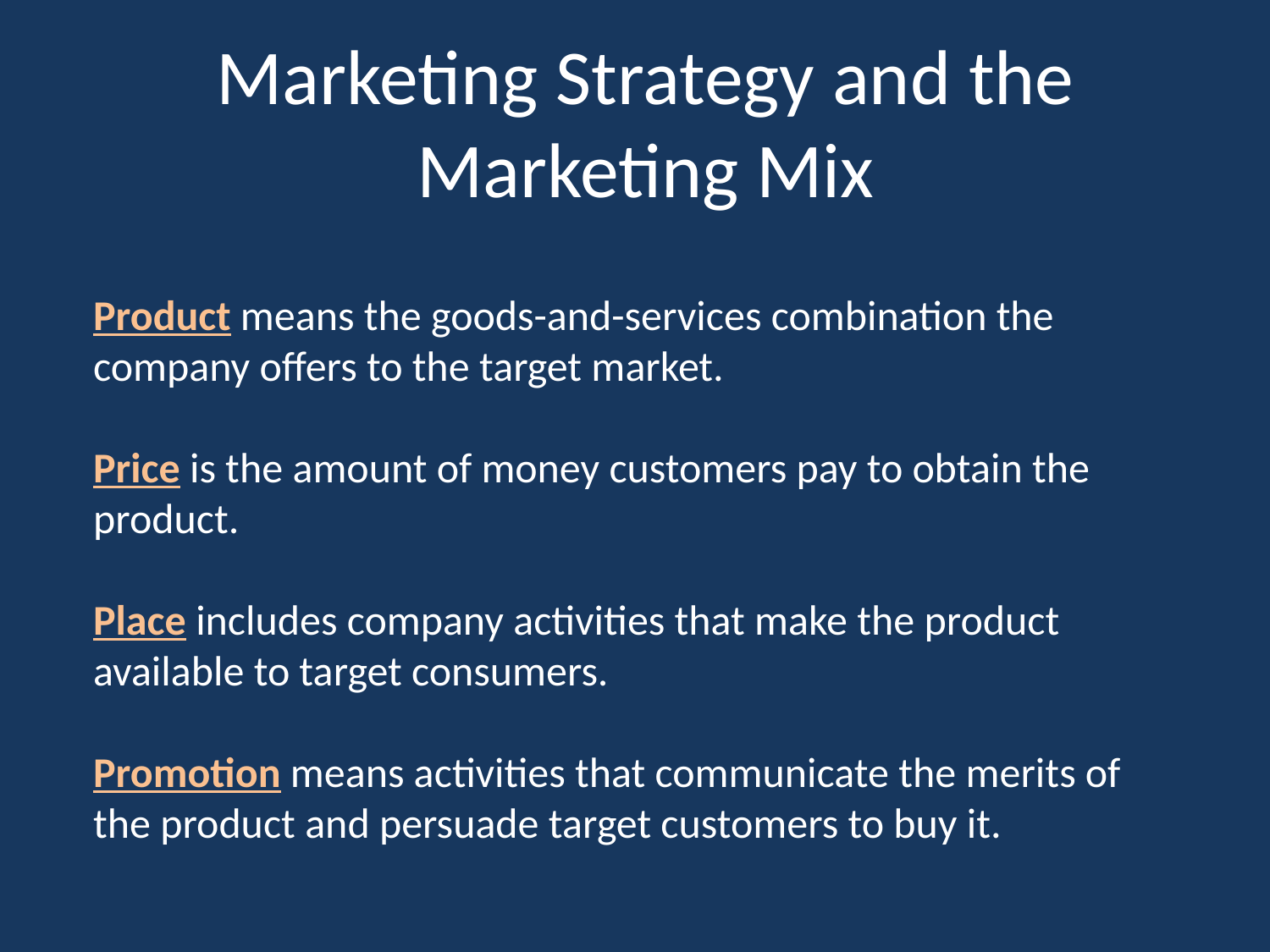

Marketing Strategy and the Marketing Mix
Product means the goods-and-services combination the company offers to the target market.

Price is the amount of money customers pay to obtain the product.

Place includes company activities that make the product available to target consumers.

Promotion means activities that communicate the merits of the product and persuade target customers to buy it.